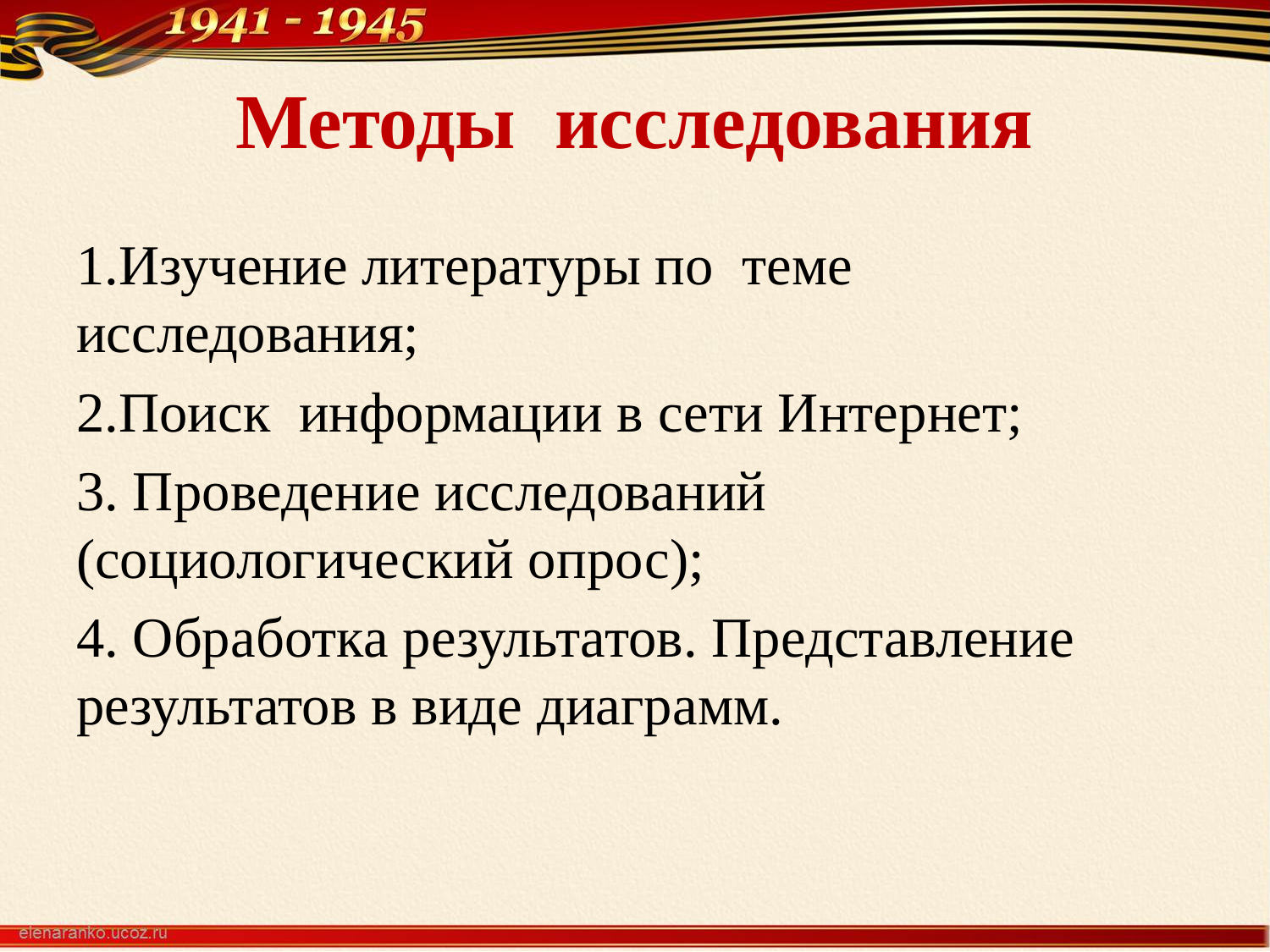

# Методы  исследования
1.Изучение литературы по  теме исследования;
2.Поиск  информации в сети Интернет;
3. Проведение исследований      (социологический опрос);
4. Обработка результатов. Представление результатов в виде диаграмм.